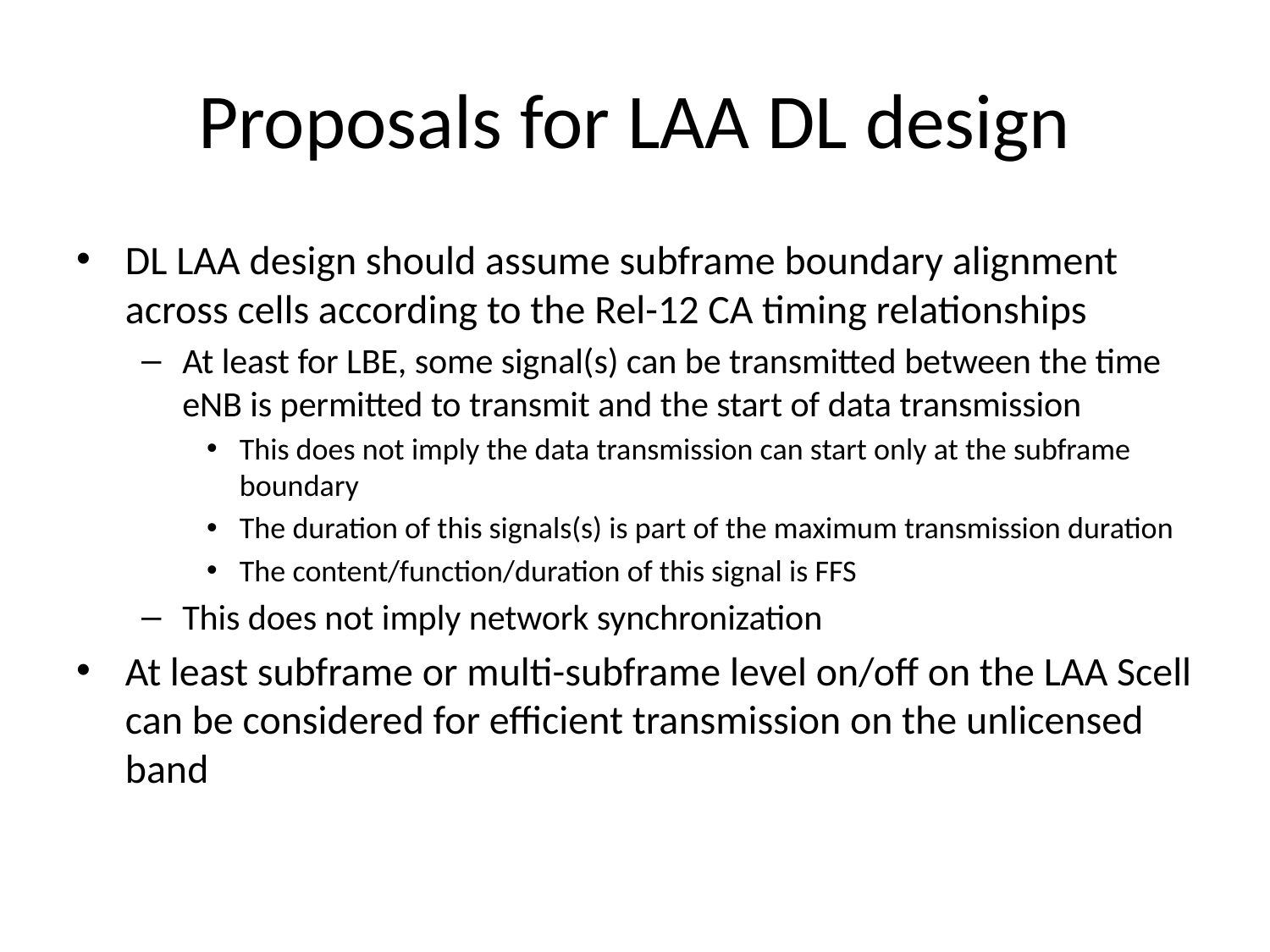

# Proposals for LAA DL design
DL LAA design should assume subframe boundary alignment across cells according to the Rel-12 CA timing relationships
At least for LBE, some signal(s) can be transmitted between the time eNB is permitted to transmit and the start of data transmission
This does not imply the data transmission can start only at the subframe boundary
The duration of this signals(s) is part of the maximum transmission duration
The content/function/duration of this signal is FFS
This does not imply network synchronization
At least subframe or multi-subframe level on/off on the LAA Scell can be considered for efficient transmission on the unlicensed band